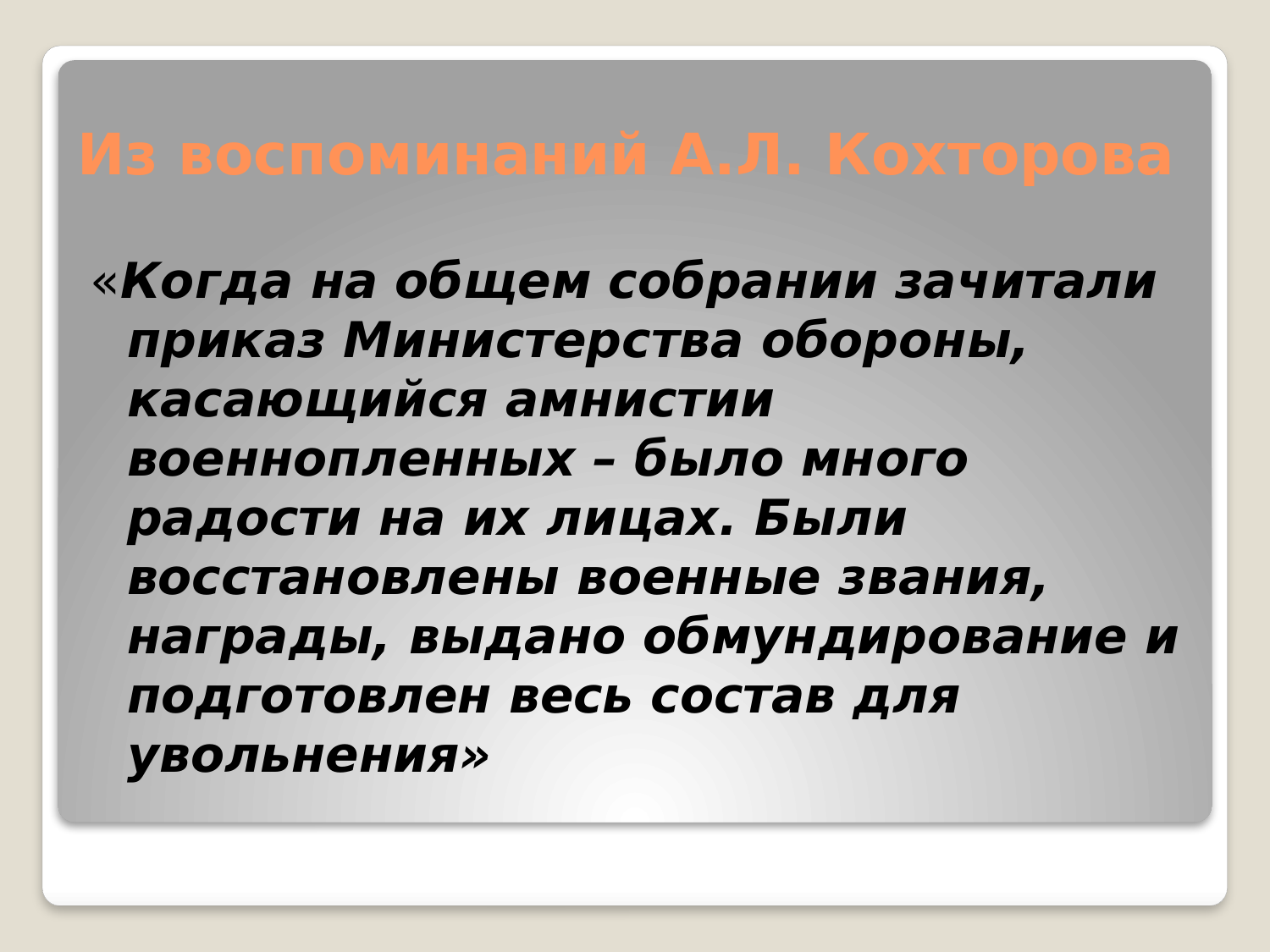

# Из воспоминаний А.Л. Кохторова
«Когда на общем собрании зачитали приказ Министерства обороны, касающийся амнистии военнопленных – было много радости на их лицах. Были восстановлены военные звания, награды, выдано обмундирование и подготовлен весь состав для увольнения»